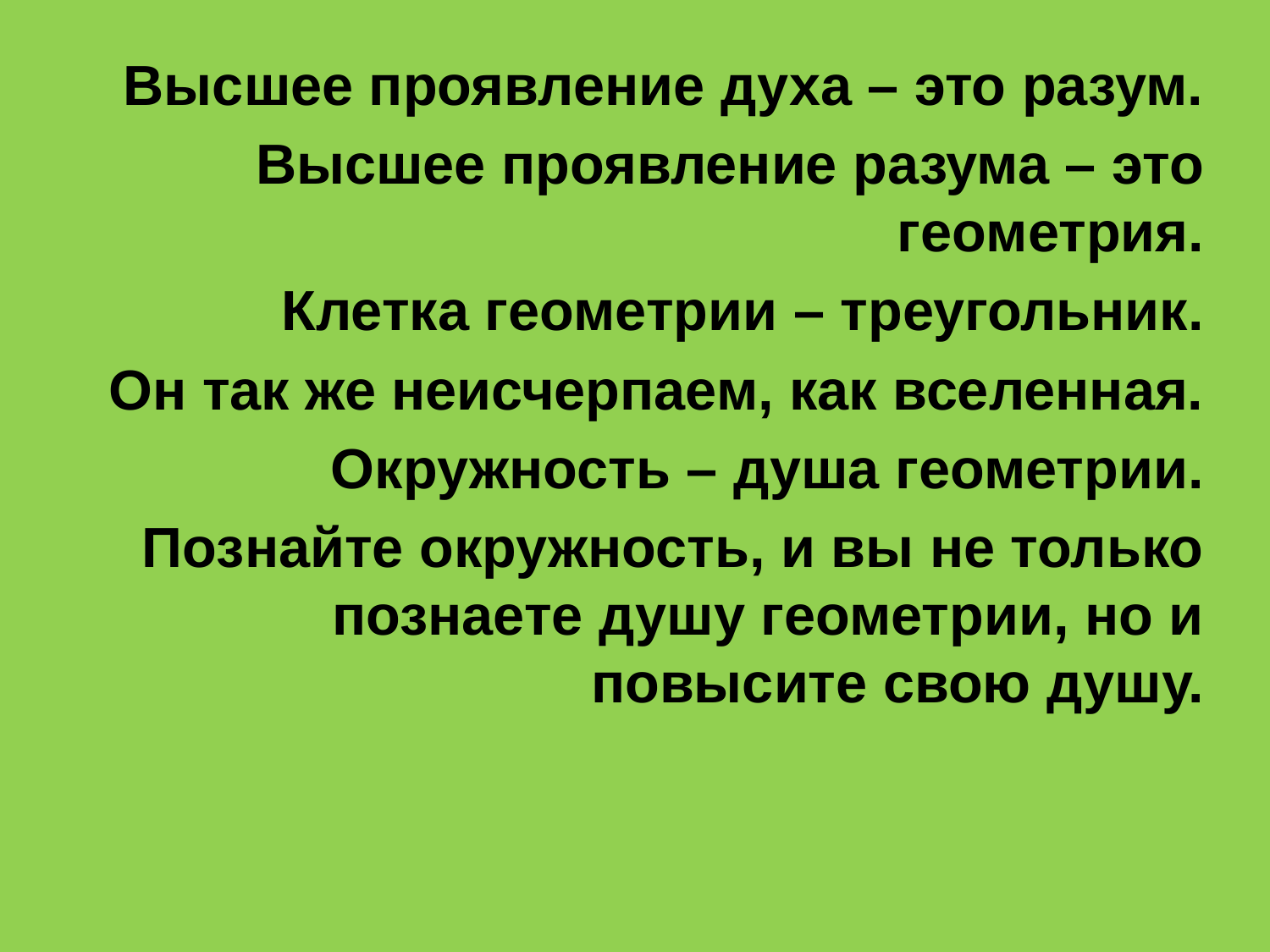

Высшее проявление духа – это разум.
Высшее проявление разума – это геометрия.
Клетка геометрии – треугольник.
Он так же неисчерпаем, как вселенная.
Окружность – душа геометрии.
Познайте окружность, и вы не только познаете душу геометрии, но и повысите свою душу.